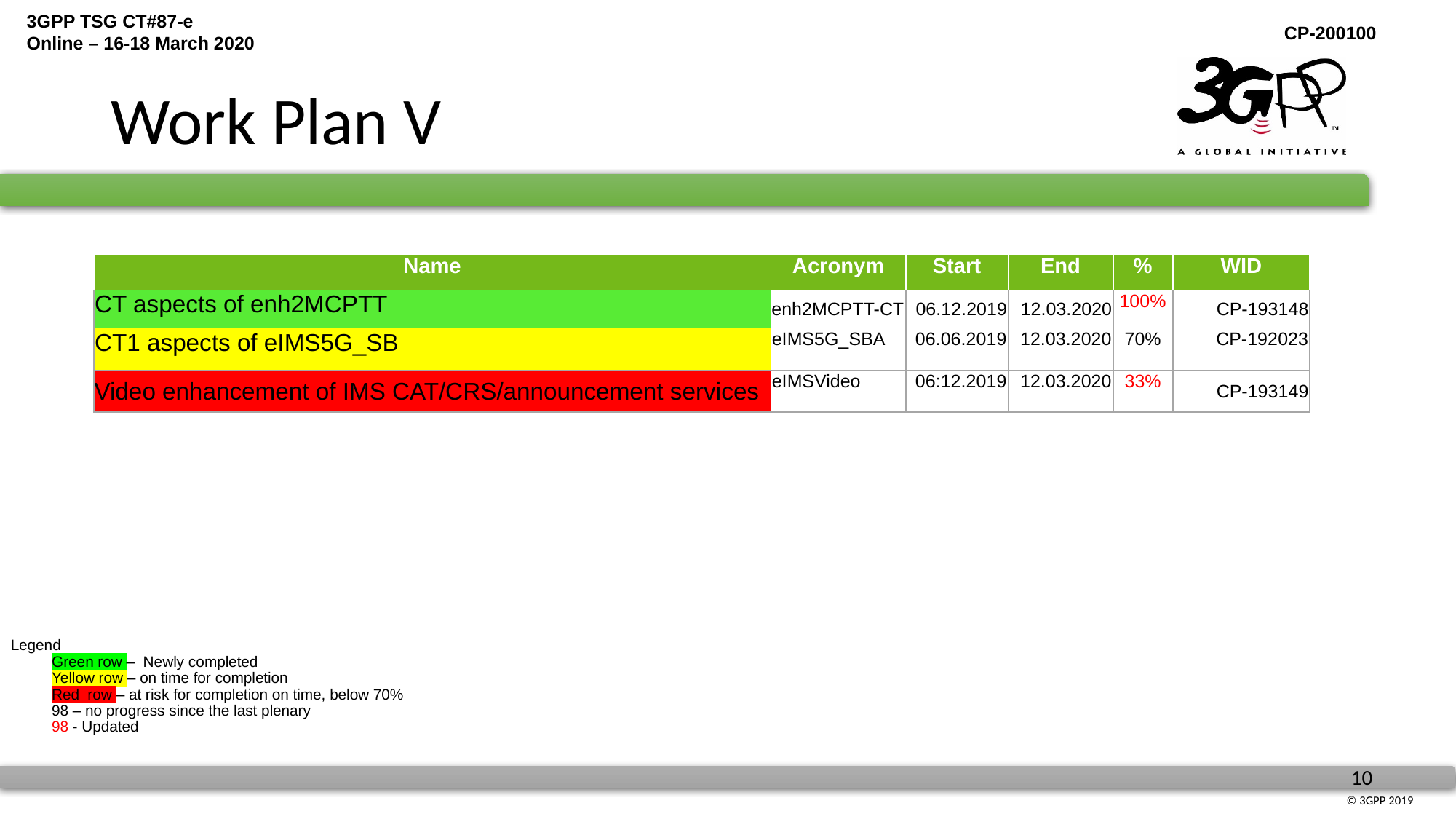

# Work Plan V
| Name | Acronym | Start | End | % | WID |
| --- | --- | --- | --- | --- | --- |
| CT aspects of enh2MCPTT | enh2MCPTT-CT | 06.12.2019 | 12.03.2020 | 100% | CP-193148 |
| CT1 aspects of eIMS5G\_SB | eIMS5G\_SBA | 06.06.2019 | 12.03.2020 | 70% | CP-192023 |
| Video enhancement of IMS CAT/CRS/announcement services | eIMSVideo | 06:12.2019 | 12.03.2020 | 33% | CP-193149 |
Legend
Green row –  Newly completed
	Yellow row – on time for completion
Red  row – at risk for completion on time, below 70%
	98 – no progress since the last plenary
	98 - Updated